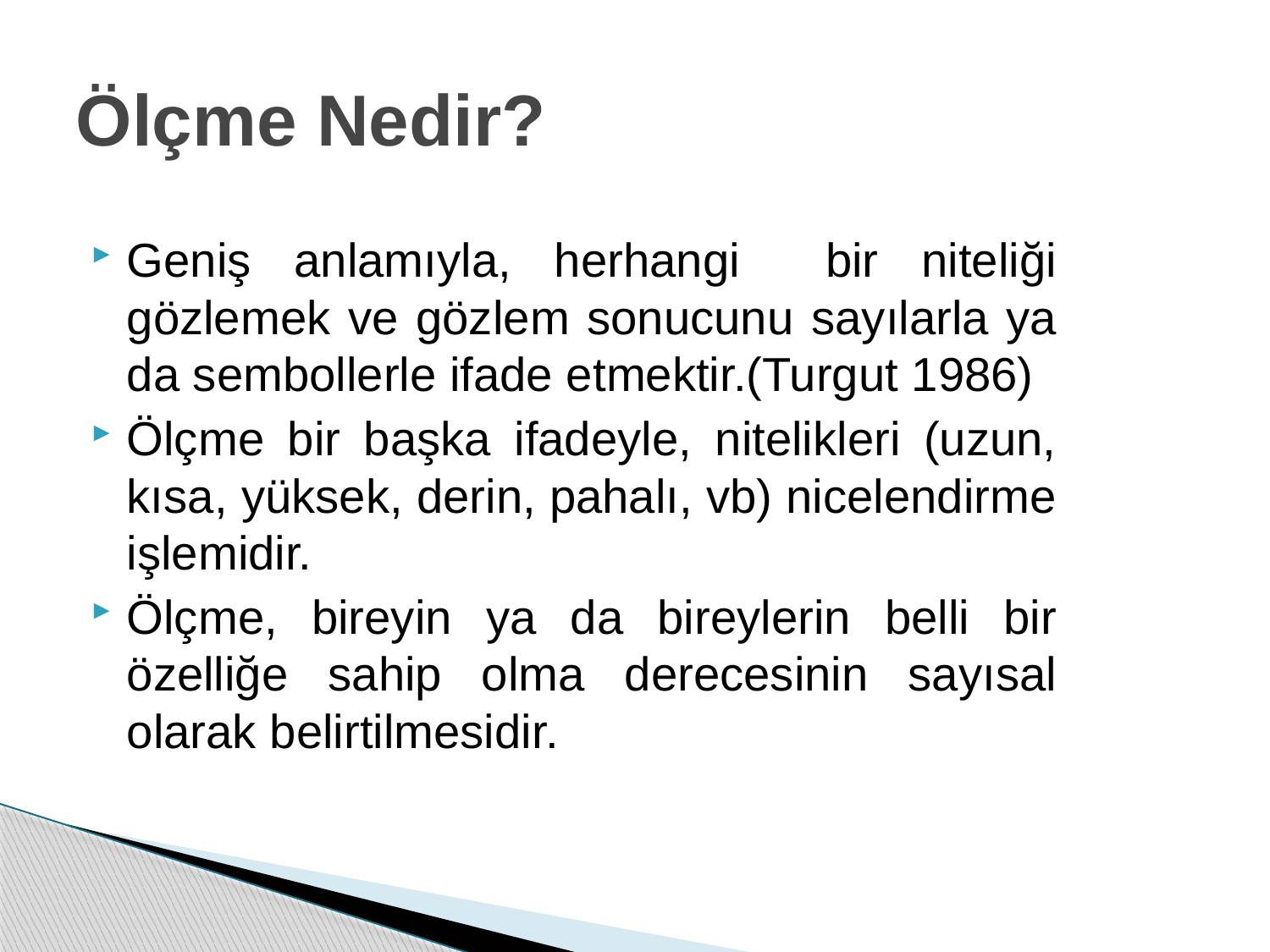

# Ölçme Nedir?
Geniş anlamıyla, herhangi  bir niteliği gözlemek ve gözlem sonucunu sayılarla ya da sembollerle ifade etmektir.(Turgut 1986)
Ölçme bir başka ifadeyle, nitelikleri (uzun, kısa, yüksek, derin, pahalı, vb) nicelendirme işlemidir.
Ölçme, bireyin ya da bireylerin belli bir özelliğe sahip olma derecesinin sayısal olarak belirtilmesidir.